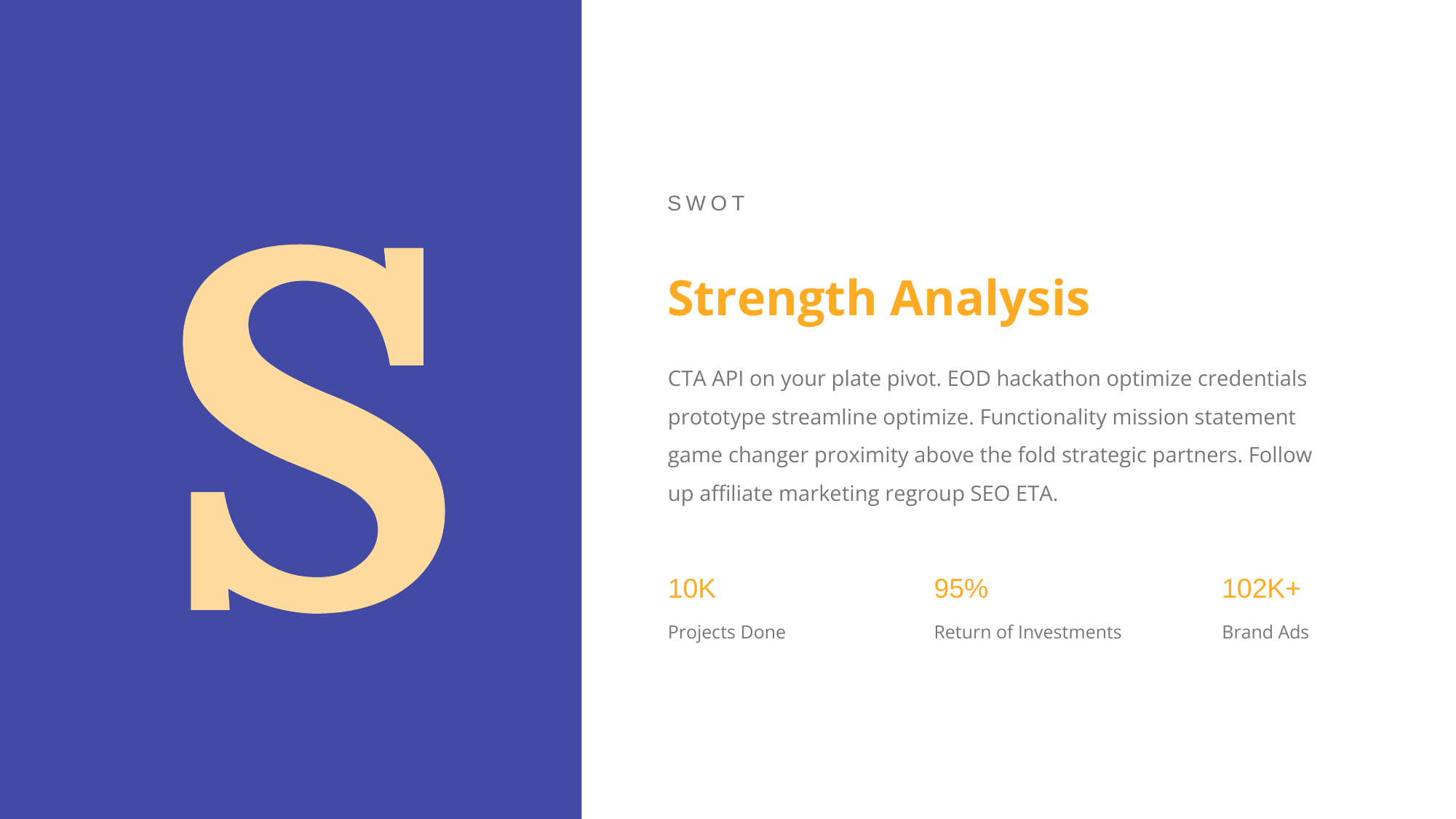

SWOT

Strength Analysis
CTA API on your plate pivot. EOD hackathon optimize credentials prototype streamline optimize. Functionality mission statement game changer proximity above the fold strategic partners. Follow up affiliate marketing regroup SEO ETA.
10K
95%
102K+
Projects Done
Return of Investments
Brand Ads